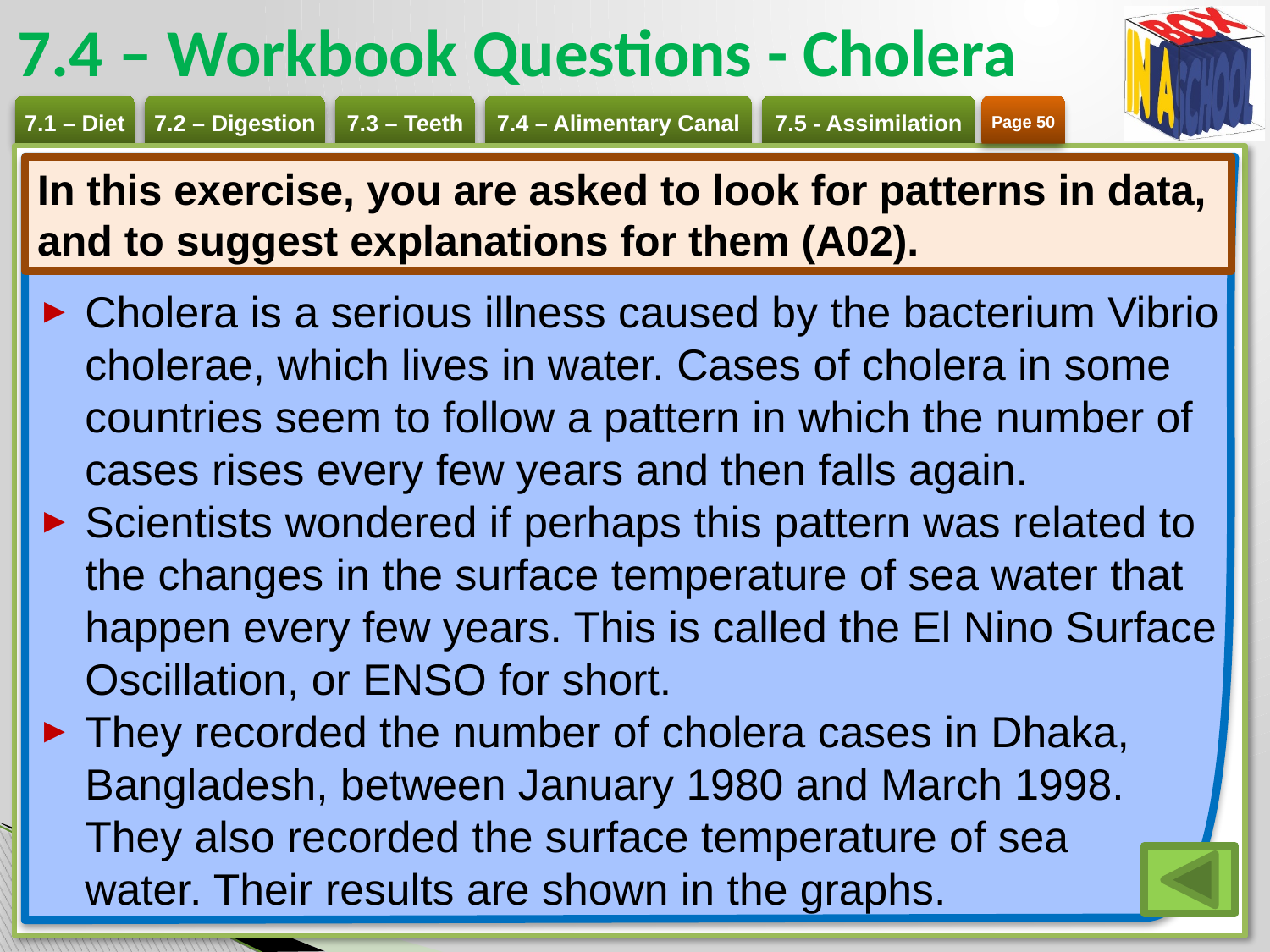

# 7.4 – Workbook Questions - Cholera
Page 50

Cholera is a serious illness caused by the bacterium Vibrio cholerae, which lives in water. Cases of cholera in some countries seem to follow a pattern in which the number of cases rises every few years and then falls again.
Scientists wondered if perhaps this pattern was related to the changes in the surface temperature of sea water that happen every few years. This is called the El Nino Surface Oscillation, or ENSO for short.
They recorded the number of cholera cases in Dhaka, Bangladesh, between January 1980 and March 1998. They also recorded the surface temperature of sea
water. Their results are shown in the graphs.
In this exercise, you are asked to look for patterns in data, and to suggest explanations for them (A02).